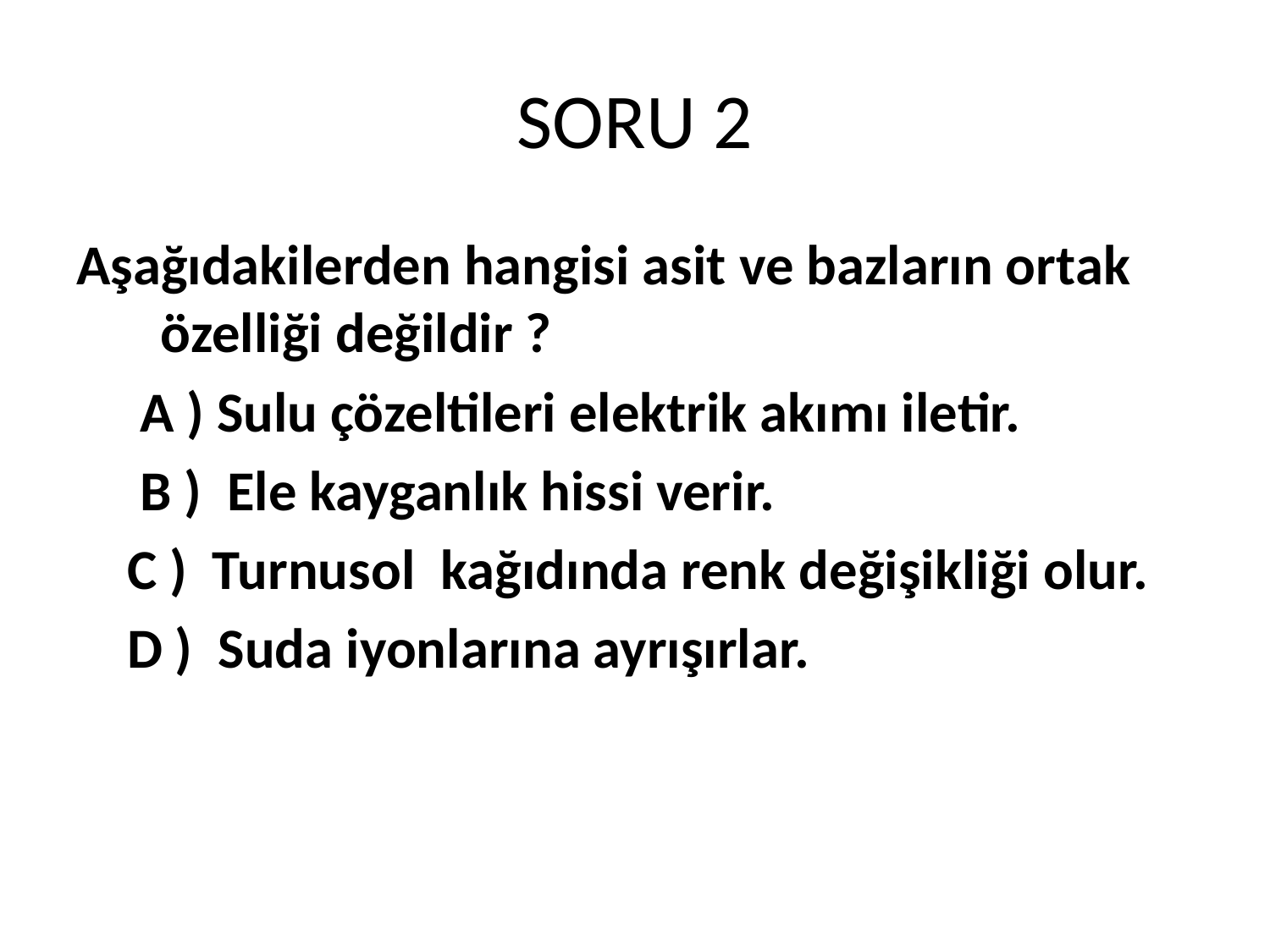

# SORU 2
Aşağıdakilerden hangisi asit ve bazların ortak   özelliği değildir ?
     A ) Sulu çözeltileri elektrik akımı iletir.
     B )  Ele kayganlık hissi verir.
    C )  Turnusol  kağıdında renk değişikliği olur.
    D )  Suda iyonlarına ayrışırlar.